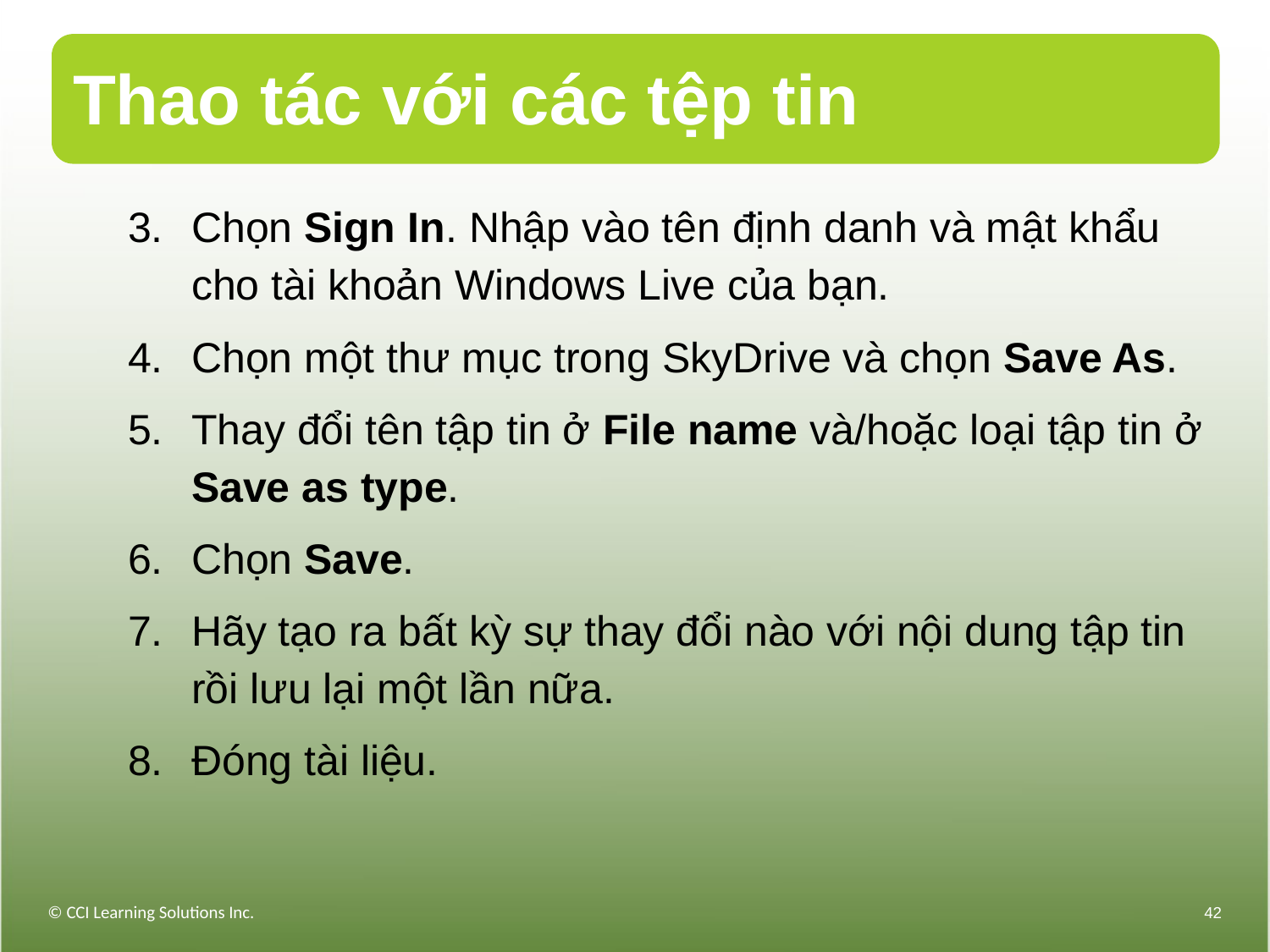

# Thao tác với các tệp tin
3.	Chọn Sign In. Nhập vào tên định danh và mật khẩu cho tài khoản Windows Live của bạn.
4.	Chọn một thư mục trong SkyDrive và chọn Save As.
5.	Thay đổi tên tập tin ở File name và/hoặc loại tập tin ở Save as type.
6.	Chọn Save.
7.	Hãy tạo ra bất kỳ sự thay đổi nào với nội dung tập tin rồi lưu lại một lần nữa.
8.	Đóng tài liệu.
© CCI Learning Solutions Inc.
42